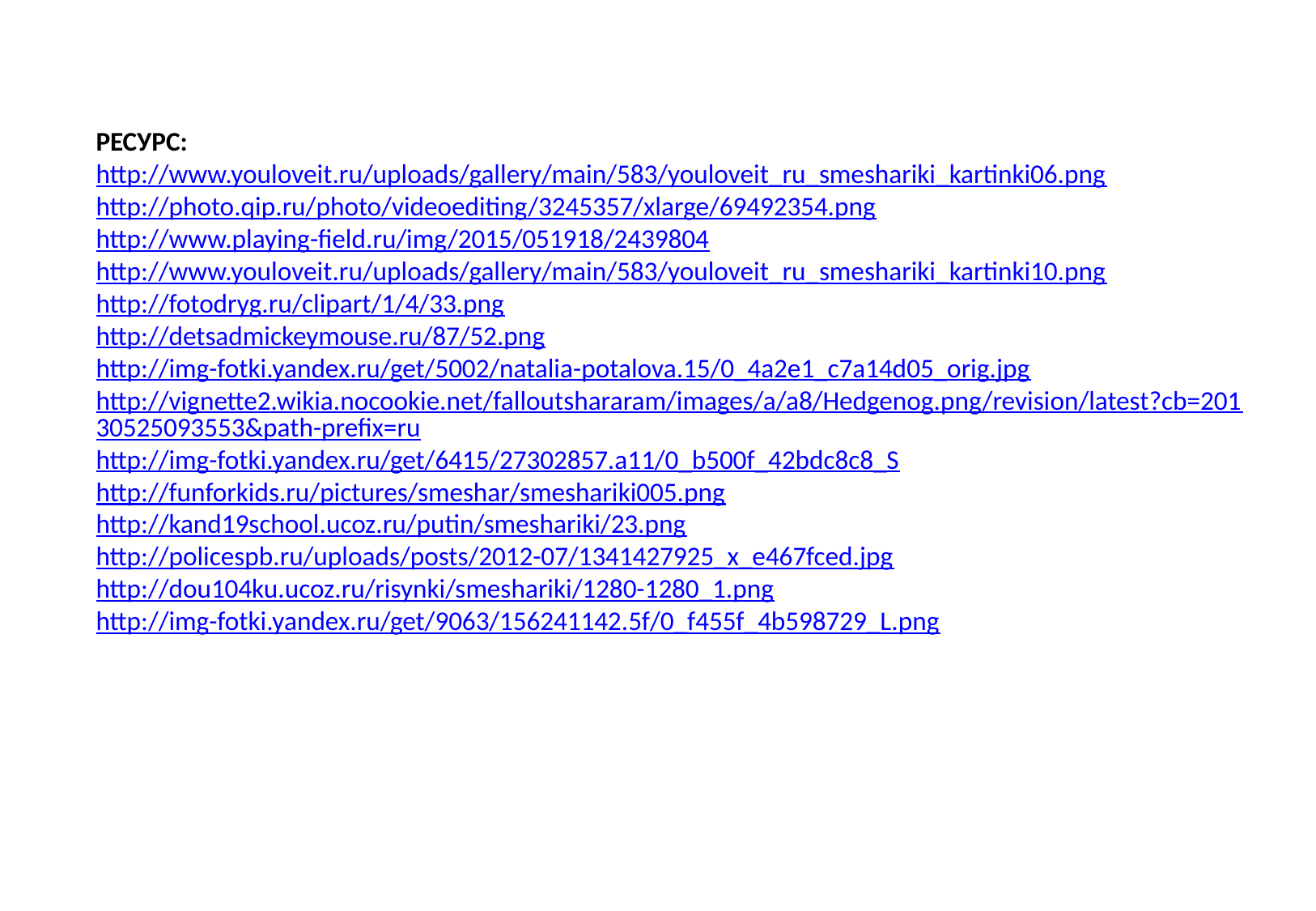

РЕСУРС:
http://www.youloveit.ru/uploads/gallery/main/583/youloveit_ru_smeshariki_kartinki06.png
http://photo.qip.ru/photo/videoediting/3245357/xlarge/69492354.png
http://www.playing-field.ru/img/2015/051918/2439804
http://www.youloveit.ru/uploads/gallery/main/583/youloveit_ru_smeshariki_kartinki10.png
http://fotodryg.ru/clipart/1/4/33.png
http://detsadmickeymouse.ru/87/52.png
http://img-fotki.yandex.ru/get/5002/natalia-potalova.15/0_4a2e1_c7a14d05_orig.jpg
http://vignette2.wikia.nocookie.net/falloutshararam/images/a/a8/Hedgenog.png/revision/latest?cb=20130525093553&path-prefix=ru
http://img-fotki.yandex.ru/get/6415/27302857.a11/0_b500f_42bdc8c8_S
http://funforkids.ru/pictures/smeshar/smeshariki005.png
http://kand19school.ucoz.ru/putin/smeshariki/23.png
http://policespb.ru/uploads/posts/2012-07/1341427925_x_e467fced.jpg
http://dou104ku.ucoz.ru/risynki/smeshariki/1280-1280_1.png
http://img-fotki.yandex.ru/get/9063/156241142.5f/0_f455f_4b598729_L.png